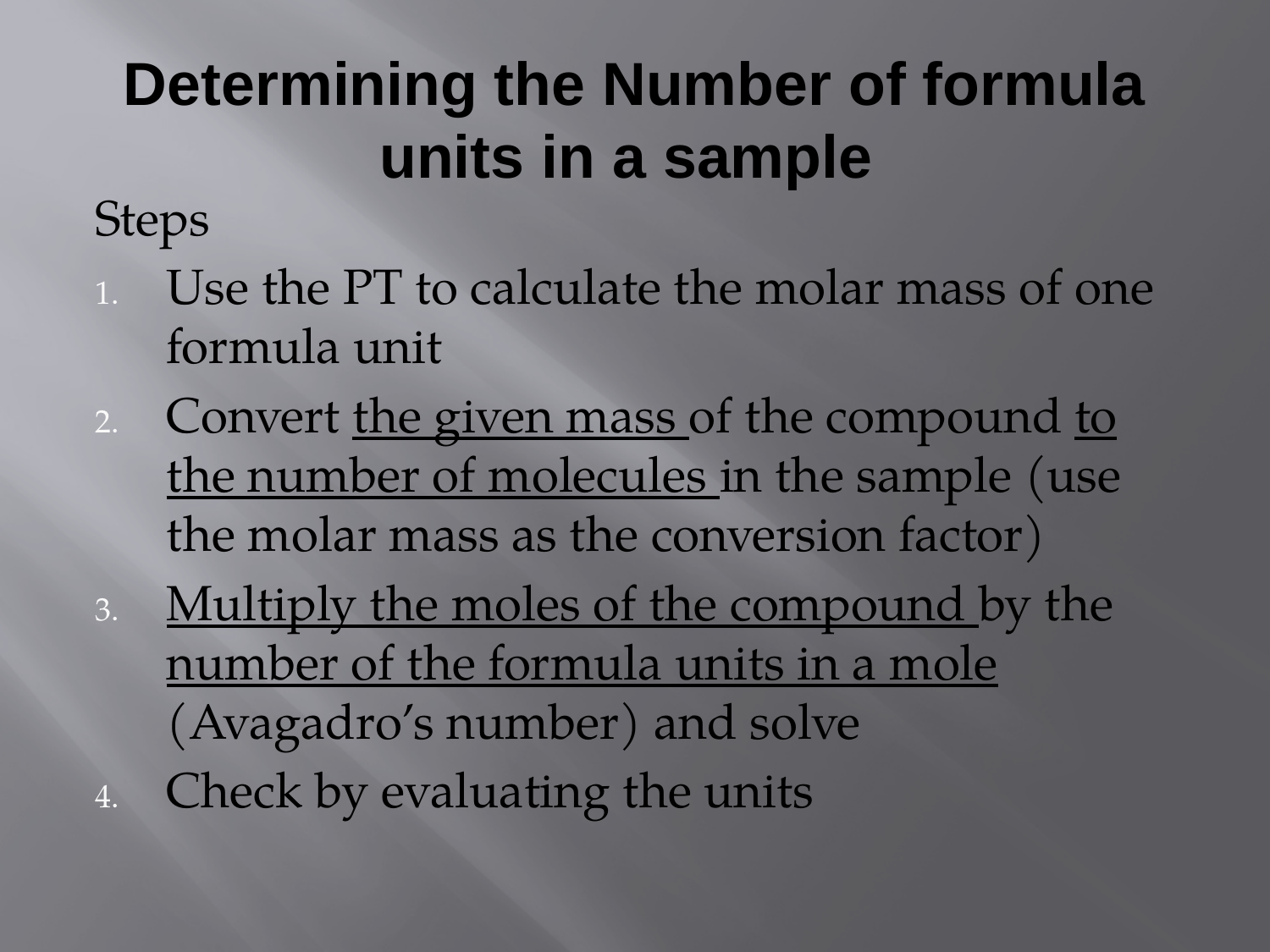

# Determining the Number of formula units in a sample
Steps
Use the PT to calculate the molar mass of one formula unit
Convert the given mass of the compound to the number of molecules in the sample (use the molar mass as the conversion factor)
Multiply the moles of the compound by the number of the formula units in a mole (Avagadro’s number) and solve
Check by evaluating the units